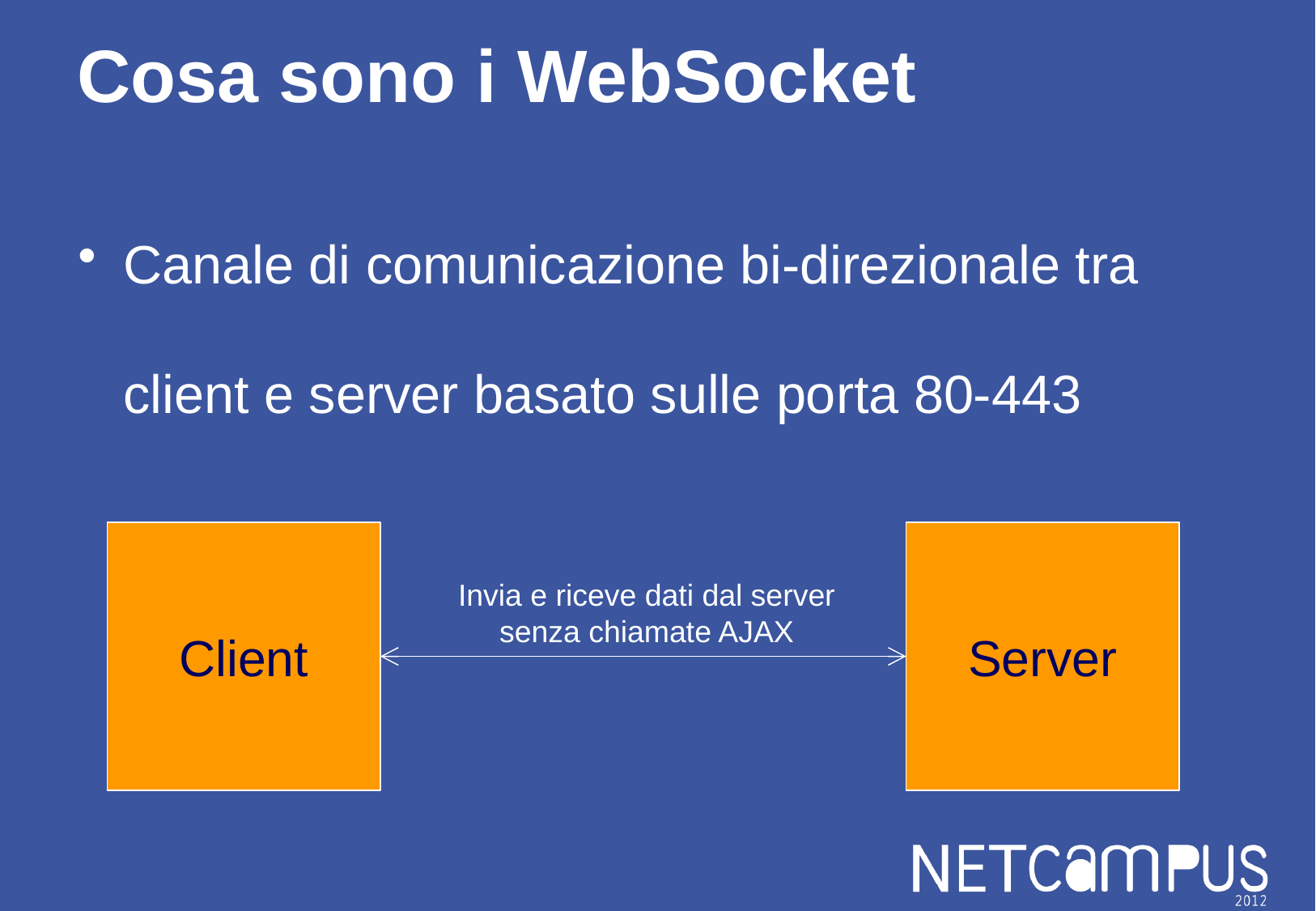

# Cosa sono i WebSocket
Canale di comunicazione bi-direzionale tra client e server basato sulle porta 80-443

Client
Server
Invia e riceve dati dal server senza chiamate AJAX